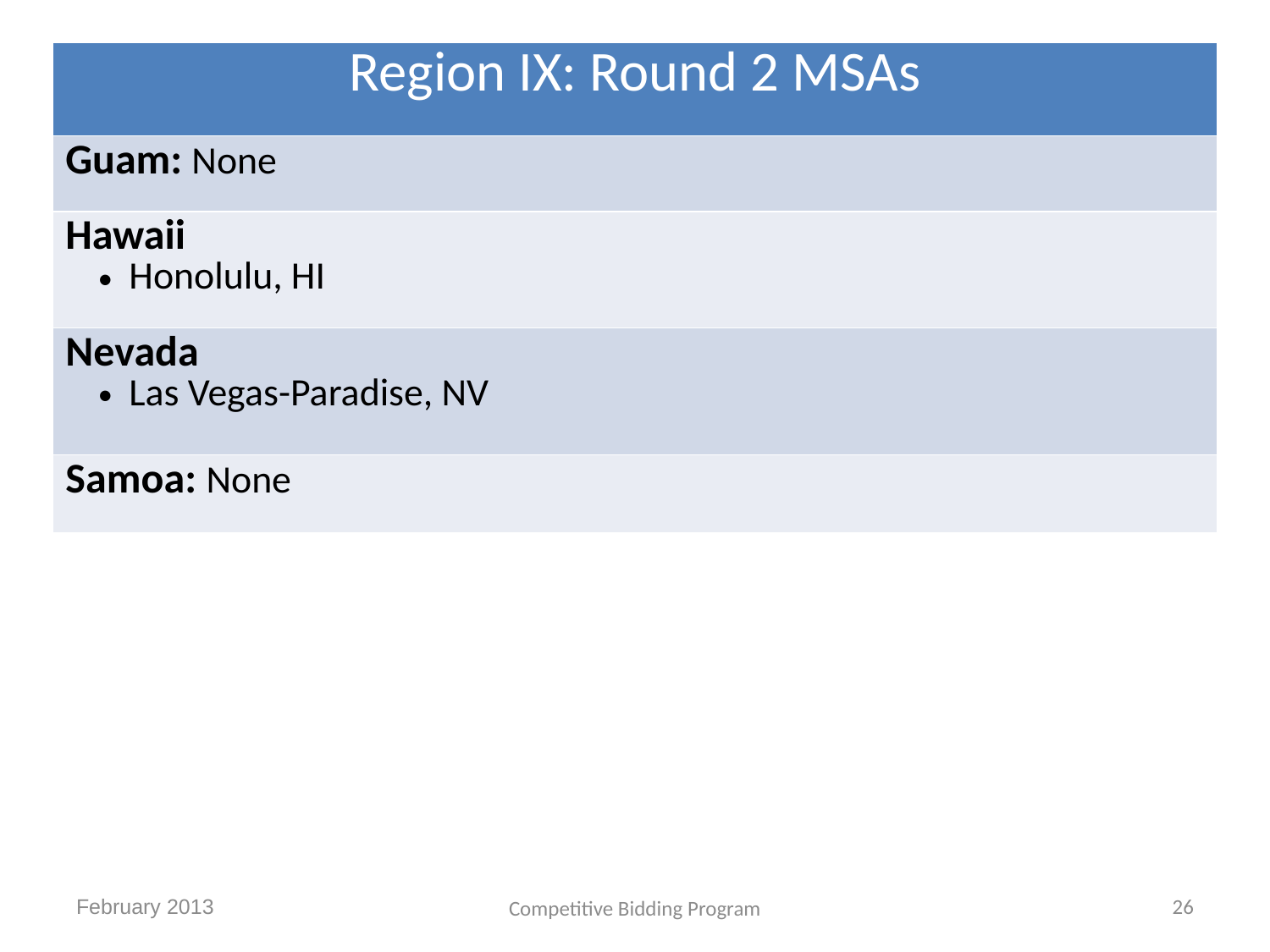

| Region IX: Round 2 MSAs |
| --- |
| Guam: None |
| Hawaii Honolulu, HI |
| Nevada Las Vegas-Paradise, NV |
| Samoa: None |
February 2013
26
Competitive Bidding Program